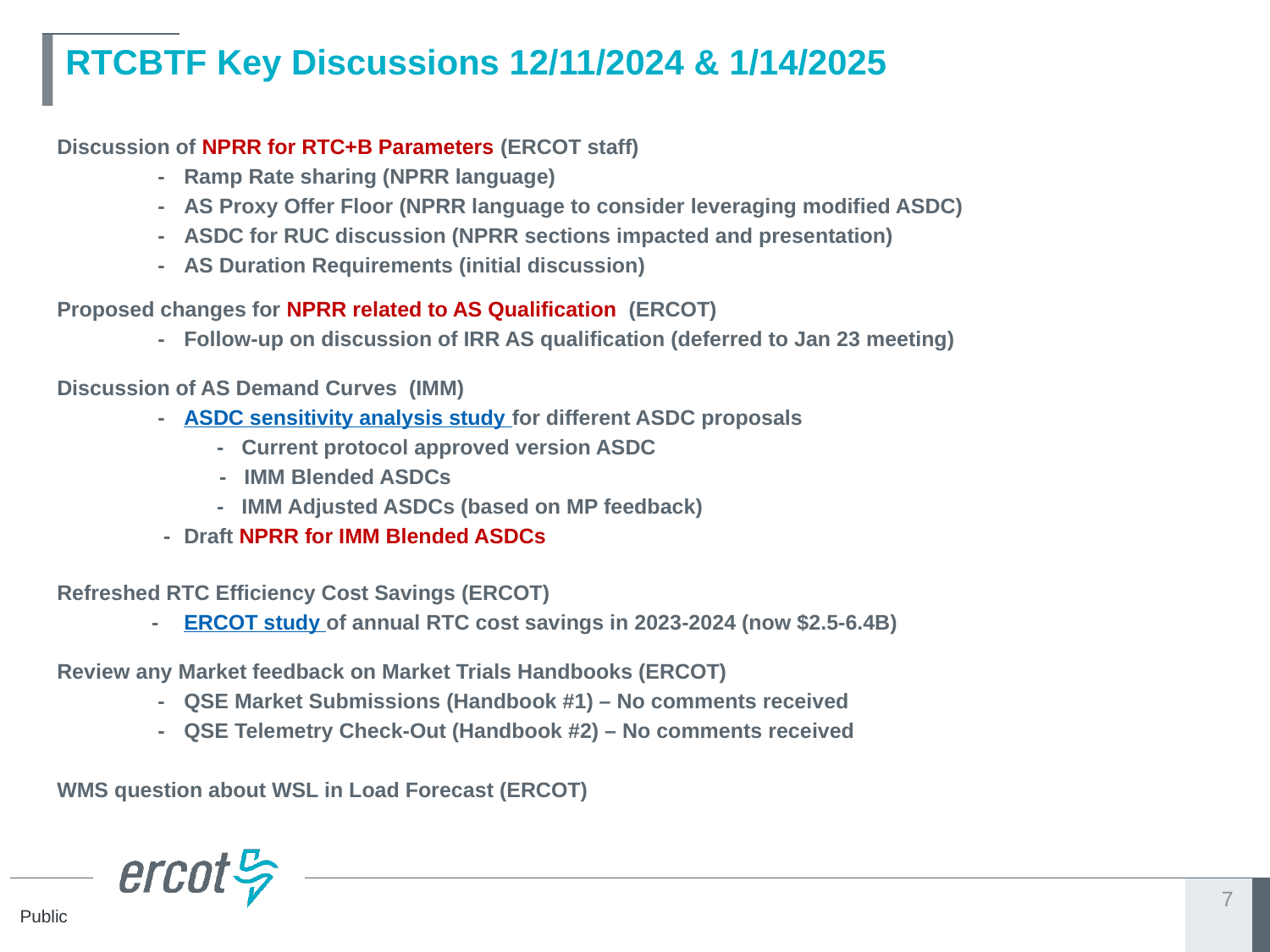

# RTCBTF Key Discussions 12/11/2024 & 1/14/2025
Discussion of NPRR for RTC+B Parameters (ERCOT staff)
                 -	Ramp Rate sharing (NPRR language)
                 -	AS Proxy Offer Floor (NPRR language to consider leveraging modified ASDC)
                 -	ASDC for RUC discussion (NPRR sections impacted and presentation)
                 -	AS Duration Requirements (initial discussion)

Proposed changes for NPRR related to AS Qualification  (ERCOT)
                 -	Follow-up on discussion of IRR AS qualification (deferred to Jan 23 meeting)

Discussion of AS Demand Curves  (IMM)
                 -	ASDC sensitivity analysis study for different ASDC proposals
                           -   Current protocol approved version ASDC
	      -   IMM Blended ASDCs
                           -   IMM Adjusted ASDCs (based on MP feedback)
                  -	Draft NPRR for IMM Blended ASDCs

Refreshed RTC Efficiency Cost Savings (ERCOT)
                -	ERCOT study of annual RTC cost savings in 2023-2024 (now $2.5-6.4B)

Review any Market feedback on Market Trials Handbooks (ERCOT)
                 -	QSE Market Submissions (Handbook #1) – No comments received
                 -	QSE Telemetry Check-Out (Handbook #2) – No comments received

WMS question about WSL in Load Forecast (ERCOT)